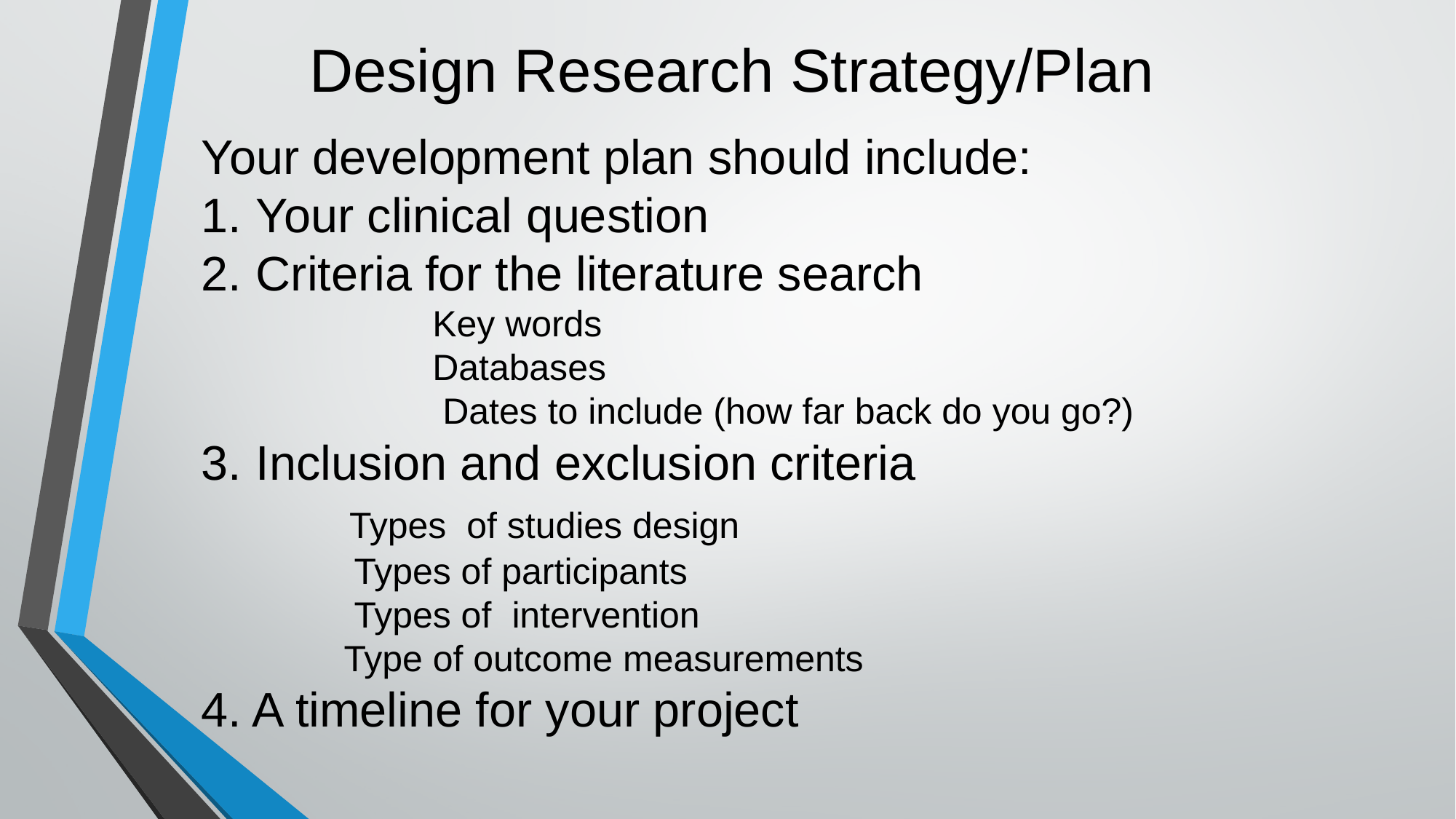

# Design Research Strategy/Plan
Your development plan should include:
Your clinical question
Criteria for the literature search
                  Key words
                  Databases
                   Dates to include (how far back do you go?)
Inclusion and exclusion criteria
           Types  of studies design
               Types of participants
               Types of  intervention
              Type of outcome measurements
4. A timeline for your project